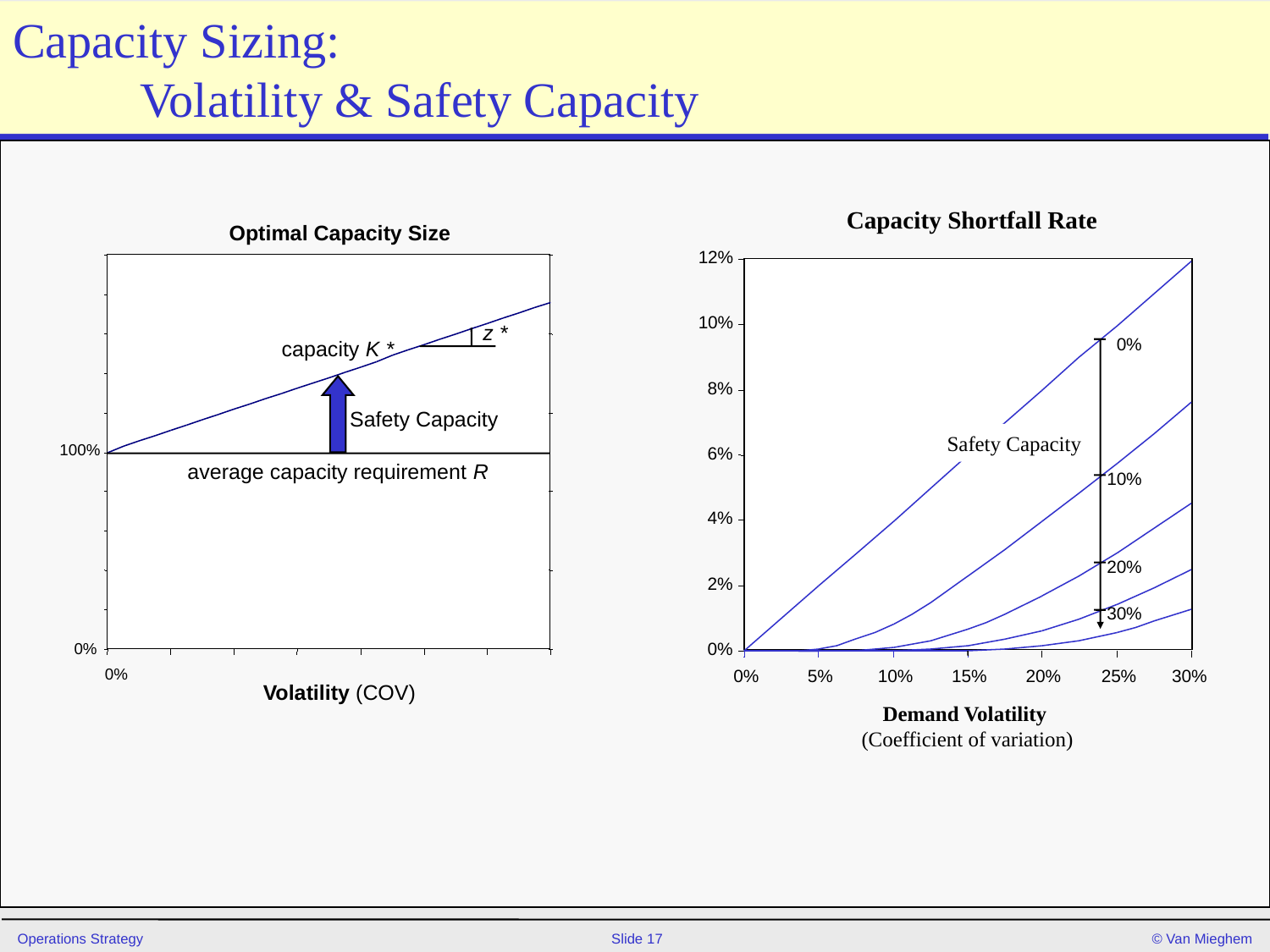

# Capacity Sizing: Volatility & Safety Capacity

Capacity Shortfall Rate
12%

10%

0%

8%

Safety Capacity
6%

10%

4%

20%

2%

30%

0%

0%
5%
10%
15%
20%
25%
30%
Demand Volatility
(Coefficient of variation)
Optimal Capacity Size

z *

capacity K *

Safety Capacity

100%

average capacity requirement R

0%

0%
Volatility (COV)